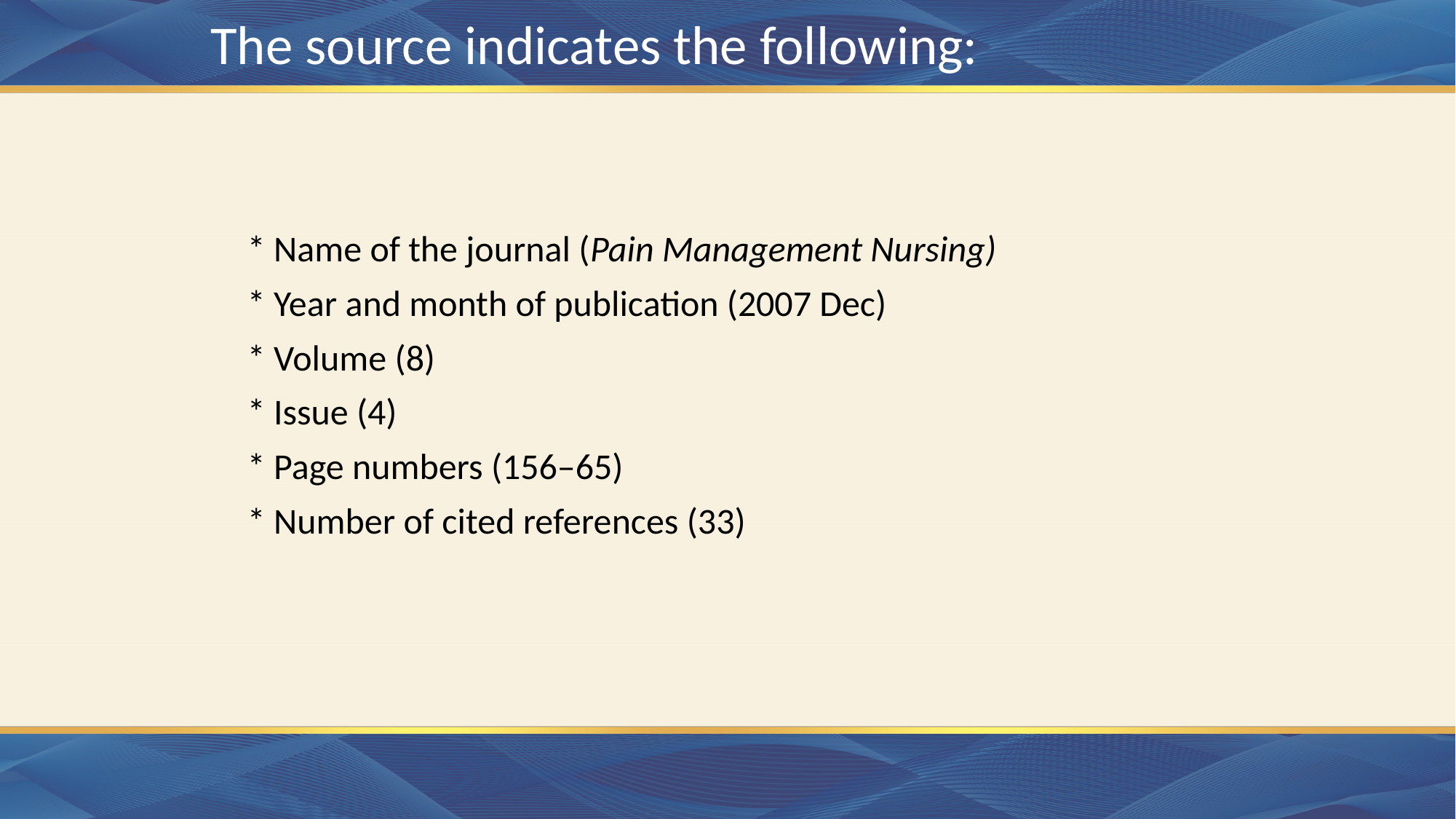

# The source indicates the following:
* Name of the journal (Pain Management Nursing)
* Year and month of publication (2007 Dec)
* Volume (8)
* Issue (4)
* Page numbers (156–65)
* Number of cited references (33)